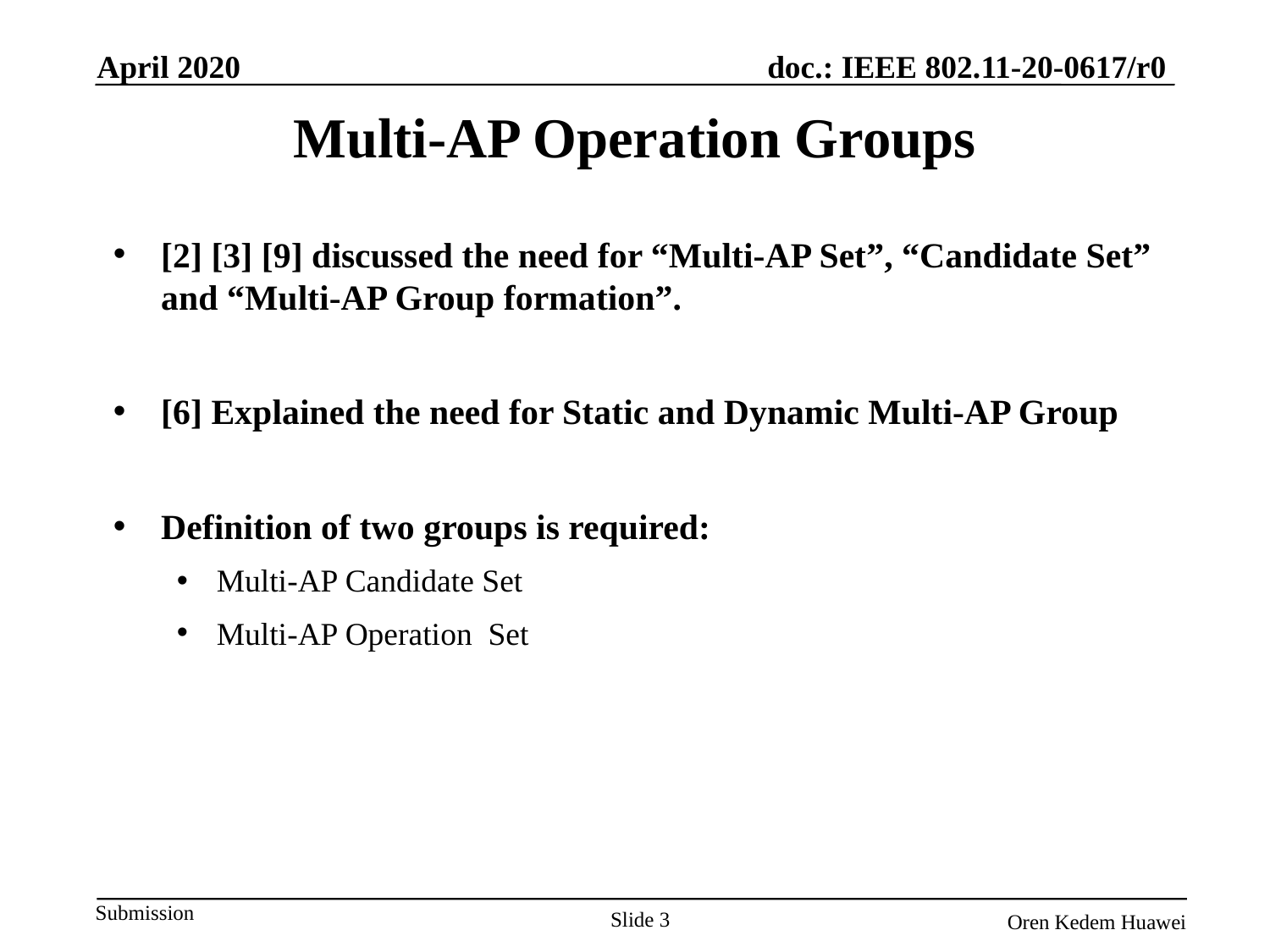

April 2020
# Multi-AP Operation Groups
[2] [3] [9] discussed the need for “Multi-AP Set”, “Candidate Set”  and “Multi-AP Group formation”.

[6] Explained the need for Static and Dynamic Multi-AP Group

Definition of two groups is required:
Multi-AP Candidate Set
Multi-AP Operation  Set

Slide 3
Oren Kedem Huawei